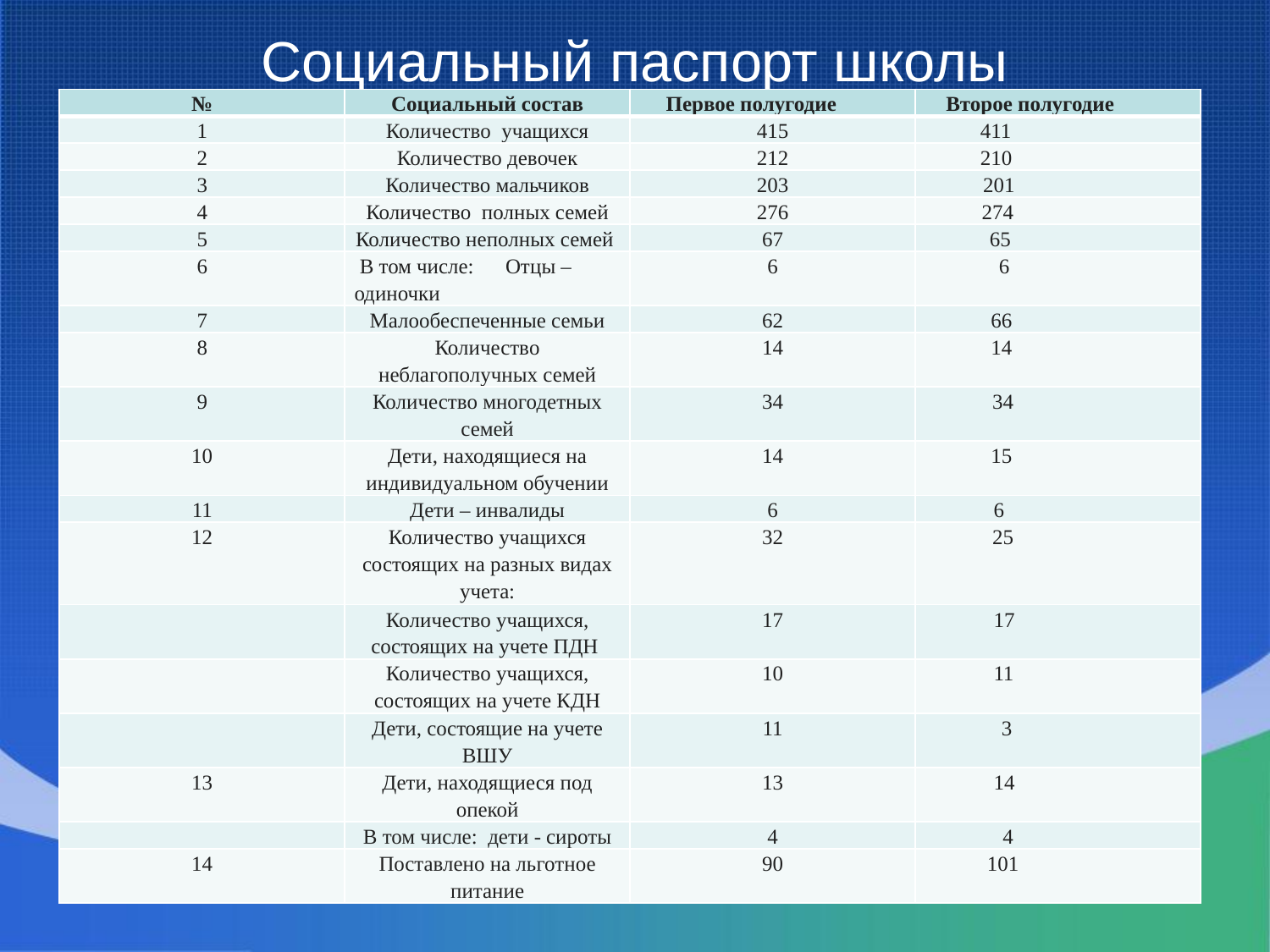

# Социальный паспорт школы
| № | Социальный состав | Первое полугодие | Второе полугодие |
| --- | --- | --- | --- |
| 1 | Количество учащихся | 415 | 411 |
| 2 | Количество девочек | 212 | 210 |
| 3 | Количество мальчиков | 203 | 201 |
| 4 | Количество полных семей | 276 | 274 |
| 5 | Количество неполных семей | 67 | 65 |
| 6 | В том числе: Отцы – одиночки | 6 | 6 |
| 7 | Малообеспеченные семьи | 62 | 66 |
| 8 | Количество неблагополучных семей | 14 | 14 |
| 9 | Количество многодетных семей | 34 | 34 |
| 10 | Дети, находящиеся на индивидуальном обучении | 14 | 15 |
| 11 | Дети – инвалиды | 6 | 6 |
| 12 | Количество учащихся состоящих на разных видах учета: | 32 | 25 |
|  | Количество учащихся, состоящих на учете ПДН | 17 | 17 |
|  | Количество учащихся, состоящих на учете КДН | 10 | 11 |
|  | Дети, состоящие на учете ВШУ | 11 | 3 |
| 13 | Дети, находящиеся под опекой | 13 | 14 |
|  | В том числе: дети - сироты | 4 | 4 |
| 14 | Поставлено на льготное питание | 90 | 101 |